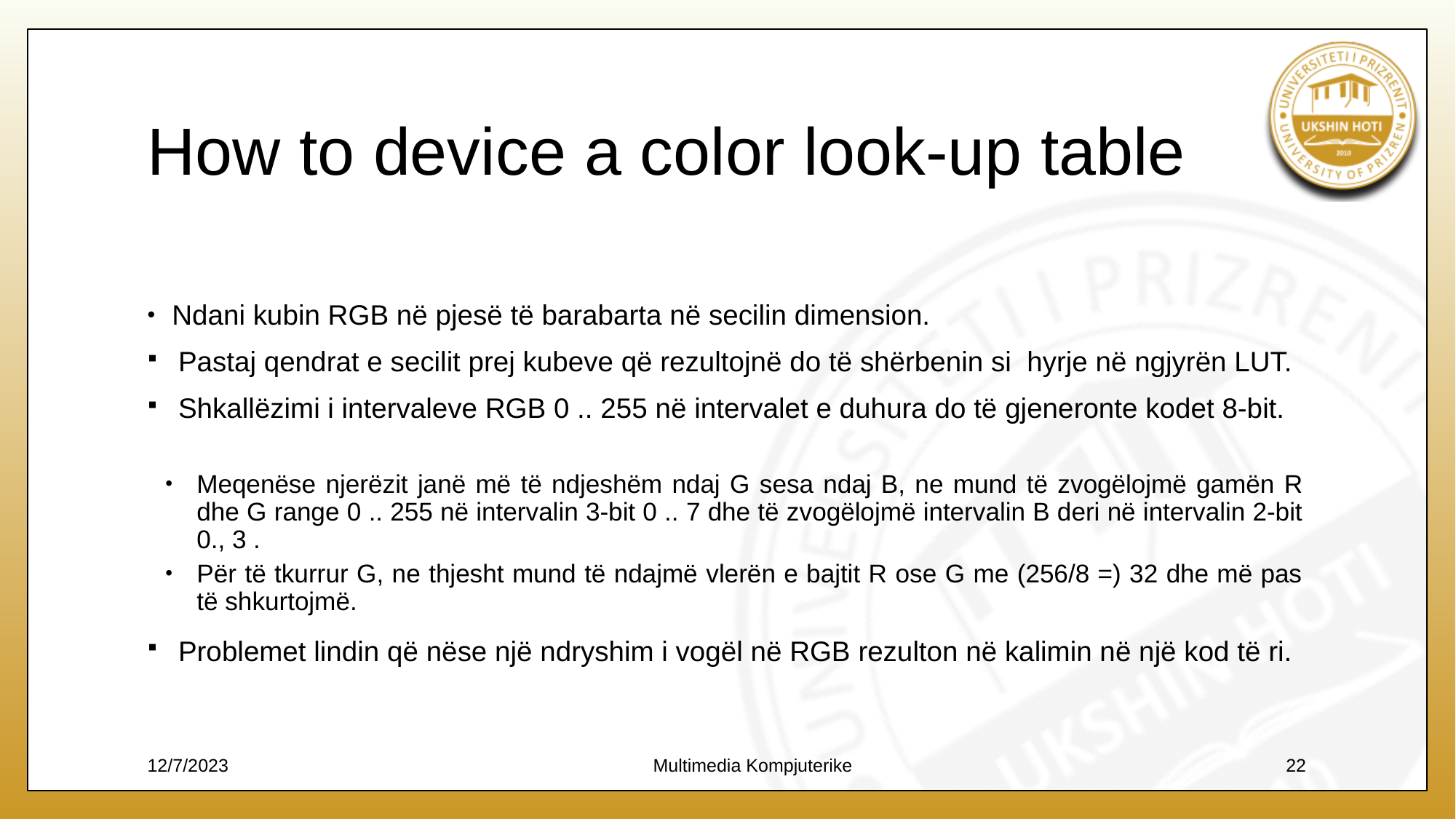

# How to device a color look-up table

Ndani kubin RGB në pjesë të barabarta në secilin dimension.
Pastaj qendrat e secilit prej kubeve që rezultojnë do të shërbenin si  hyrje në ngjyrën LUT.
Shkallëzimi i intervaleve RGB 0 .. 255 në intervalet e duhura do të gjeneronte kodet 8-bit.

Meqenëse njerëzit janë më të ndjeshëm ndaj G sesa ndaj B, ne mund të zvogëlojmë gamën R dhe G range 0 .. 255 në intervalin 3-bit 0 .. 7 dhe të zvogëlojmë intervalin B deri në intervalin 2-bit 0., 3 .
Për të tkurrur G, ne thjesht mund të ndajmë vlerën e bajtit R ose G me (256/8 =) 32 dhe më pas të shkurtojmë.
Problemet lindin që nëse një ndryshim i vogël në RGB rezulton në kalimin në një kod të ri.

12/7/2023
Multimedia Kompjuterike
22